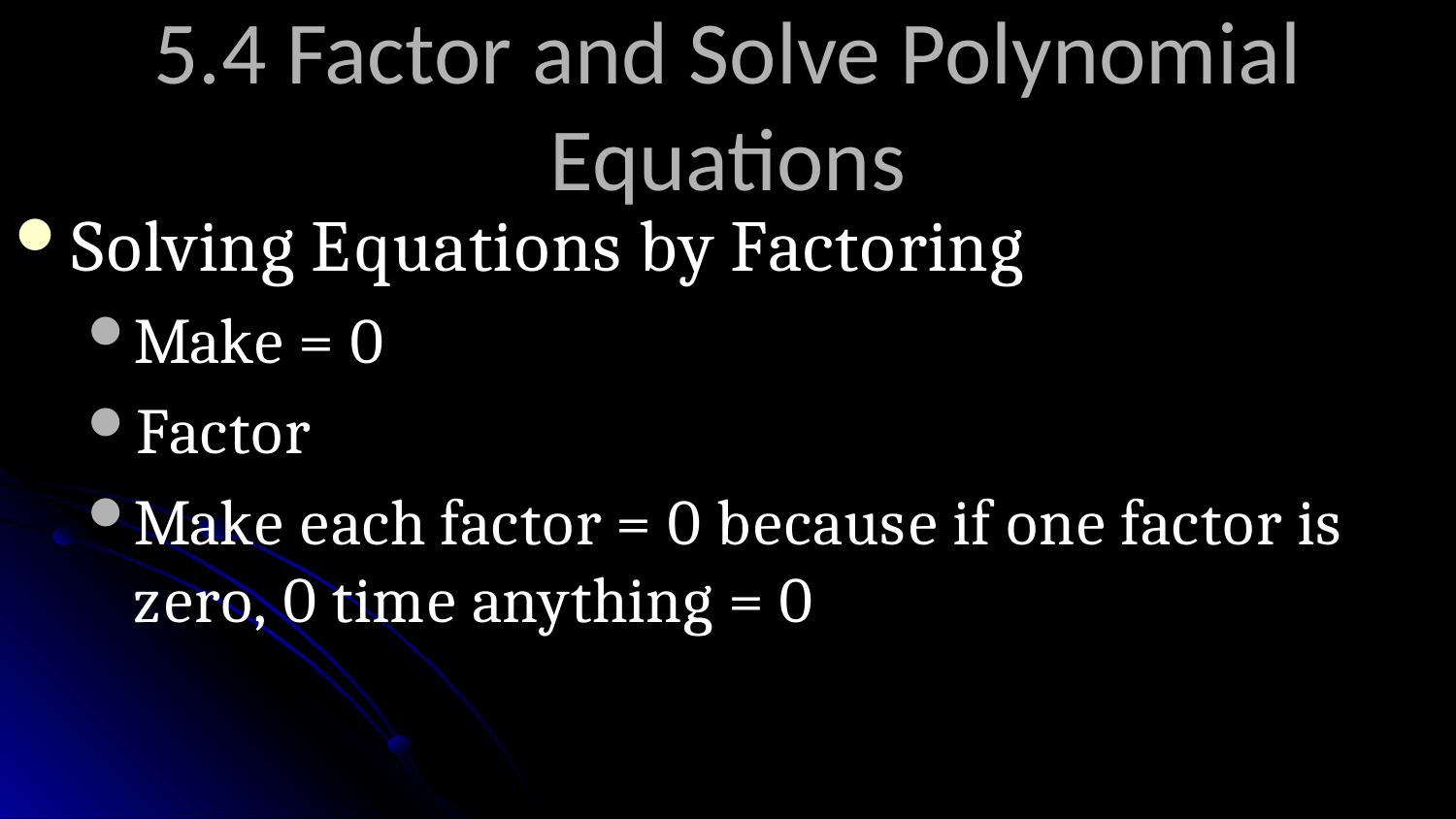

# 5.4 Factor and Solve Polynomial Equations
Solving Equations by Factoring
Make = 0
Factor
Make each factor = 0 because if one factor is zero, 0 time anything = 0